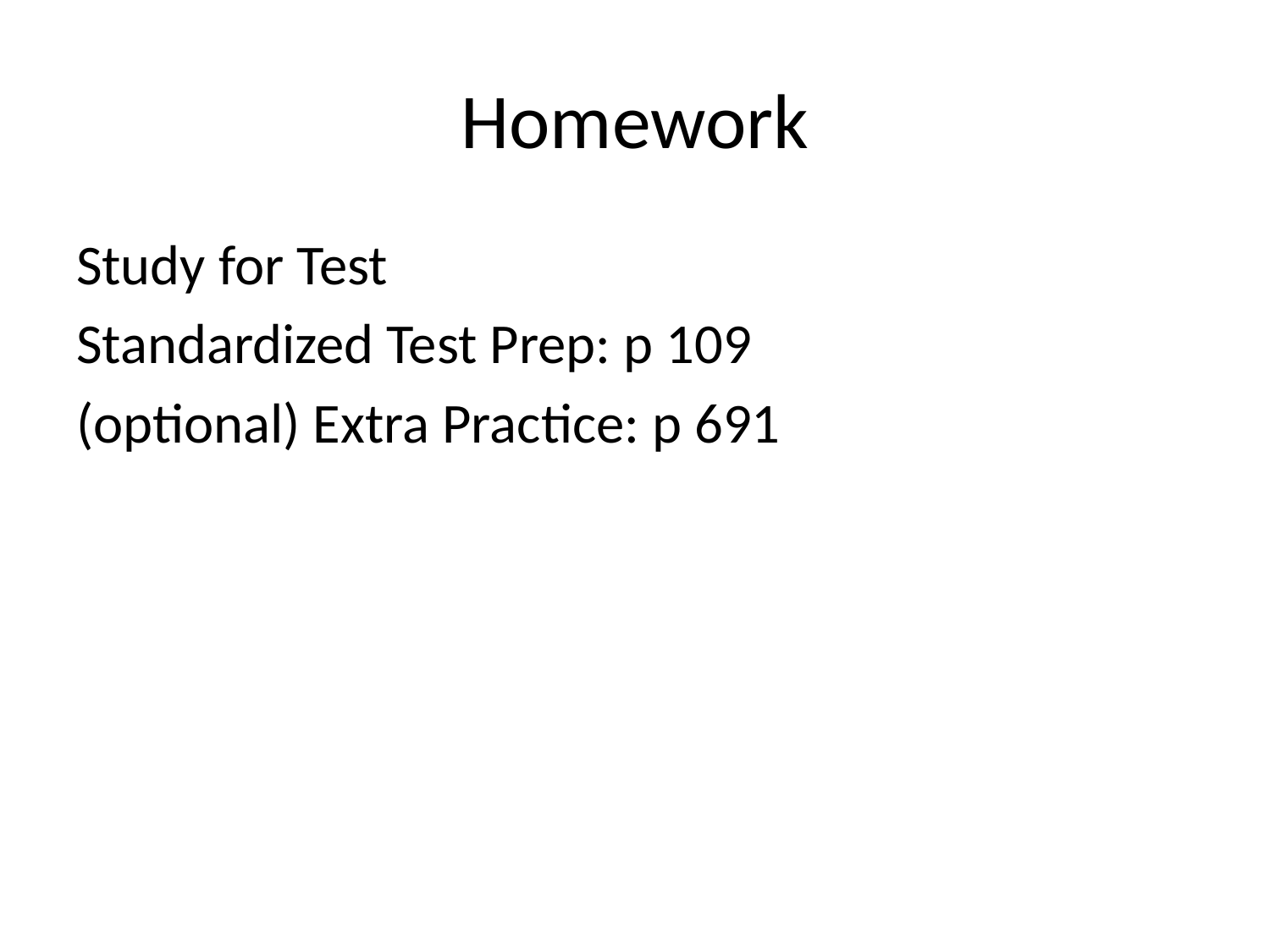

# Homework
Study for Test
Standardized Test Prep: p 109
(optional) Extra Practice: p 691